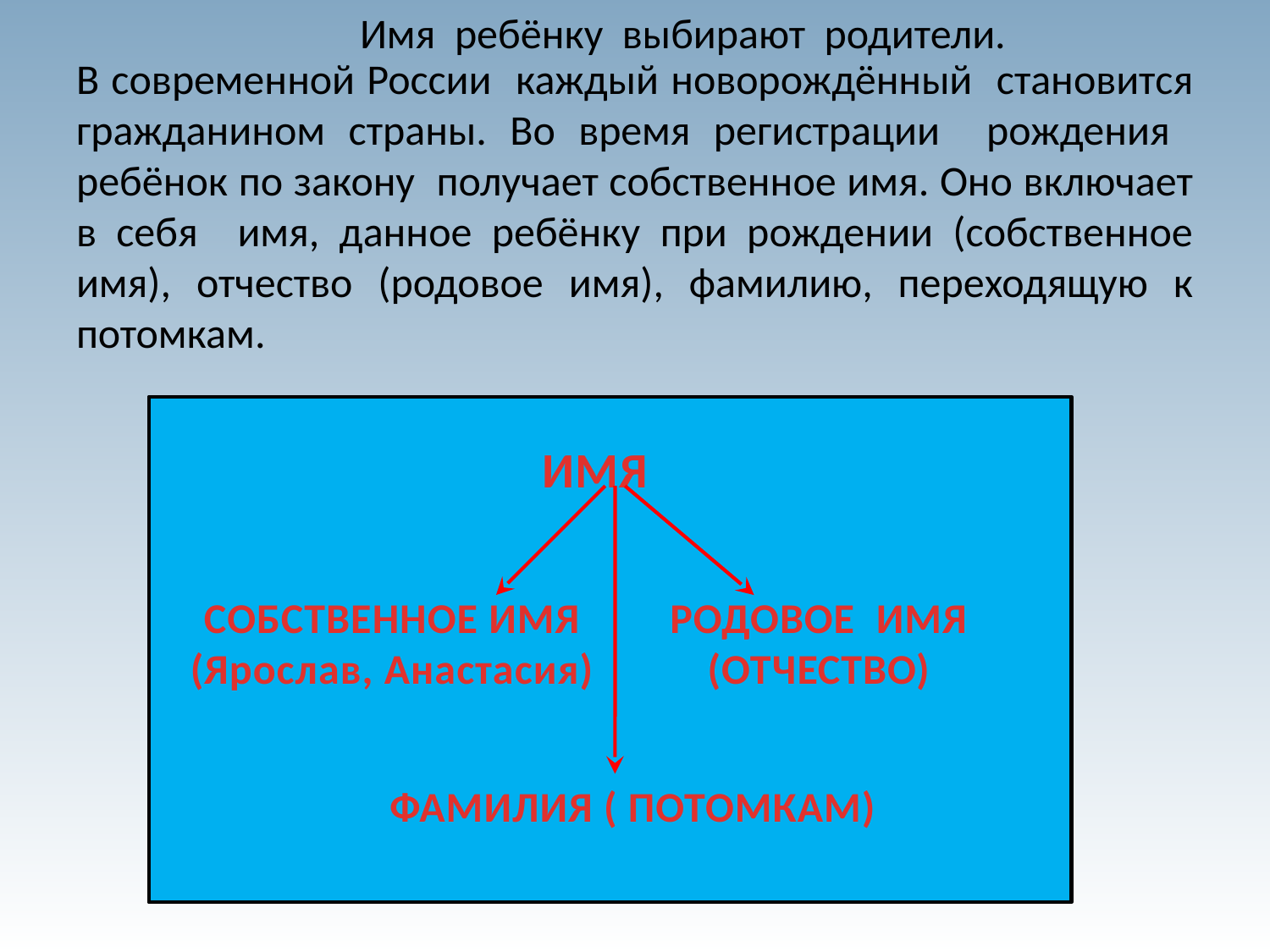

Имя  ребёнку  выбирают  родители.
# В современной России  каждый новорождённый  становится гражданином страны. Во время регистрации  рождения  ребёнок по закону  получает собственное имя. Оно включает в себя  имя, данное ребёнку при рождении (собственное имя), отчество (родовое имя), фамилию, переходящую к потомкам.
     ИМЯ

СОБСТВЕННОЕ ИМЯ
(Ярослав, Анастасия)
РОДОВОЕ  ИМЯ
(ОТЧЕСТВО)
ФАМИЛИЯ ( ПОТОМКАМ)